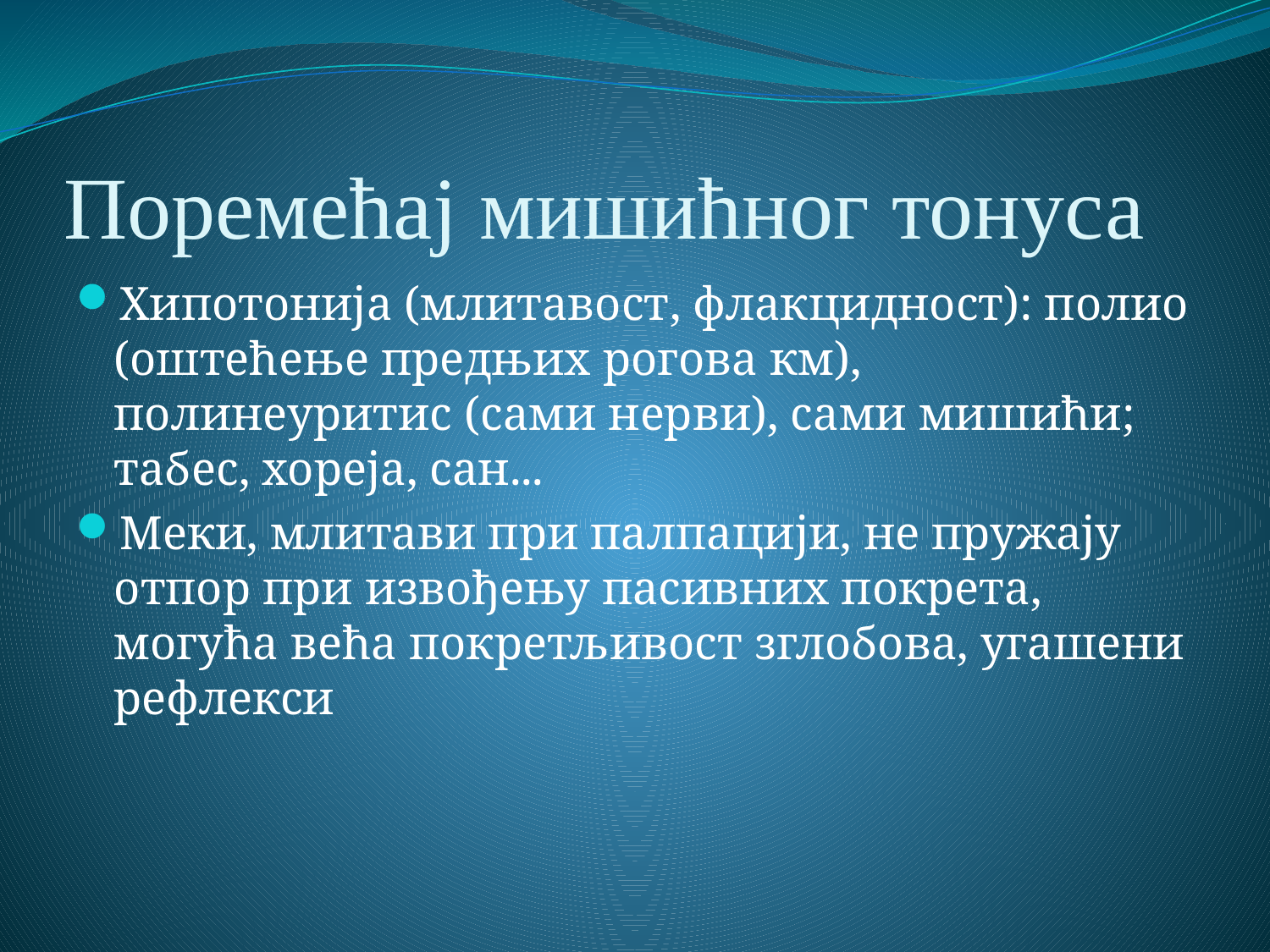

# Поремећај мишићног тонуса
Хипотонија (млитавост, флакцидност): полио (оштећење предњих рогова км), полинеуритис (сами нерви), сами мишићи; табес, хореја, сан...
Меки, млитави при палпацији, не пружају отпор при извођењу пасивних покрета, могућа већа покретљивост зглобова, угашени рефлекси